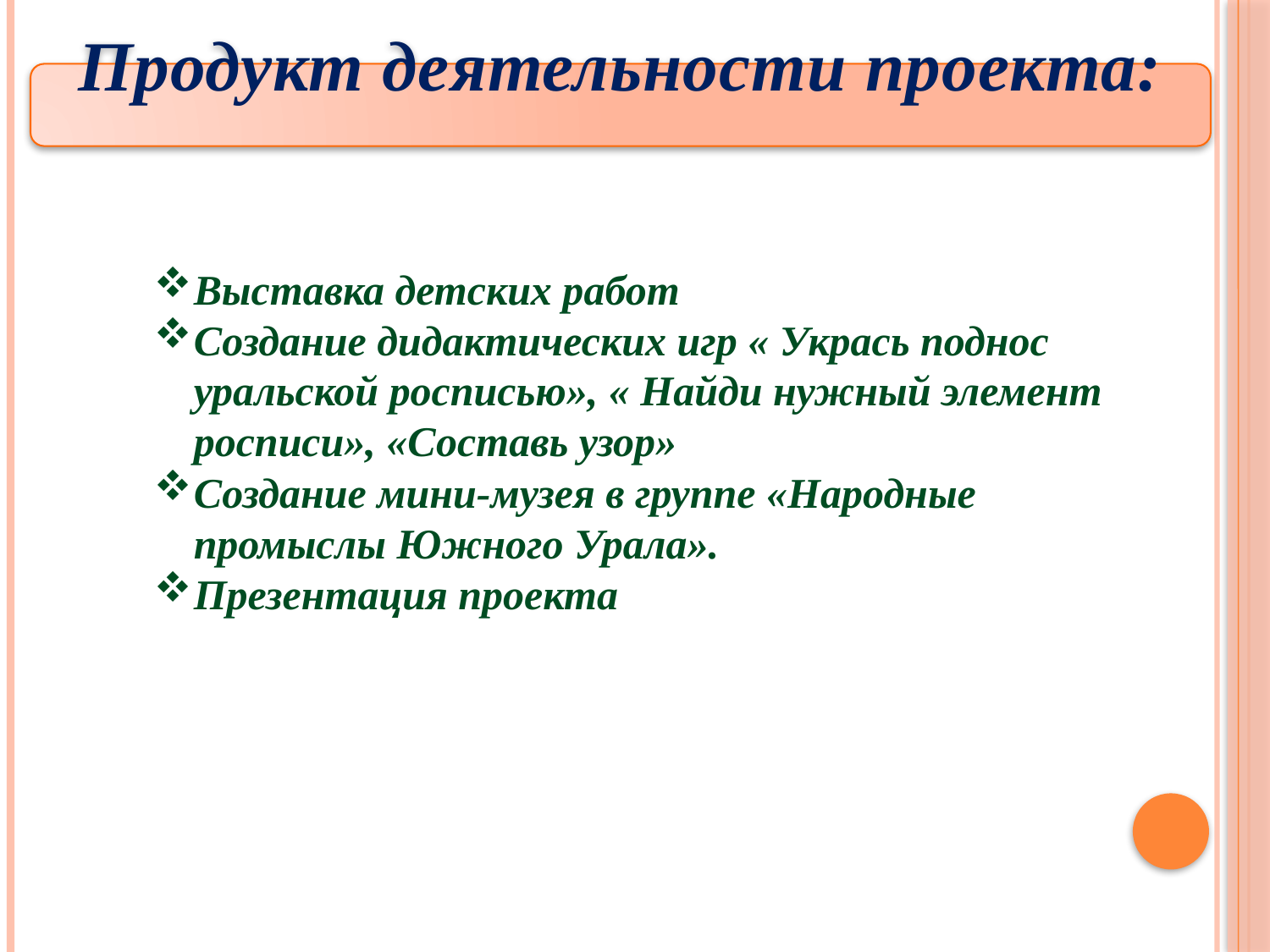

Продукт деятельности проекта:

Выставка детских работ
Создание дидактических игр « Укрась поднос уральской росписью», « Найди нужный элемент росписи», «Составь узор»
Создание мини-музея в группе «Народные промыслы Южного Урала».
Презентация проекта